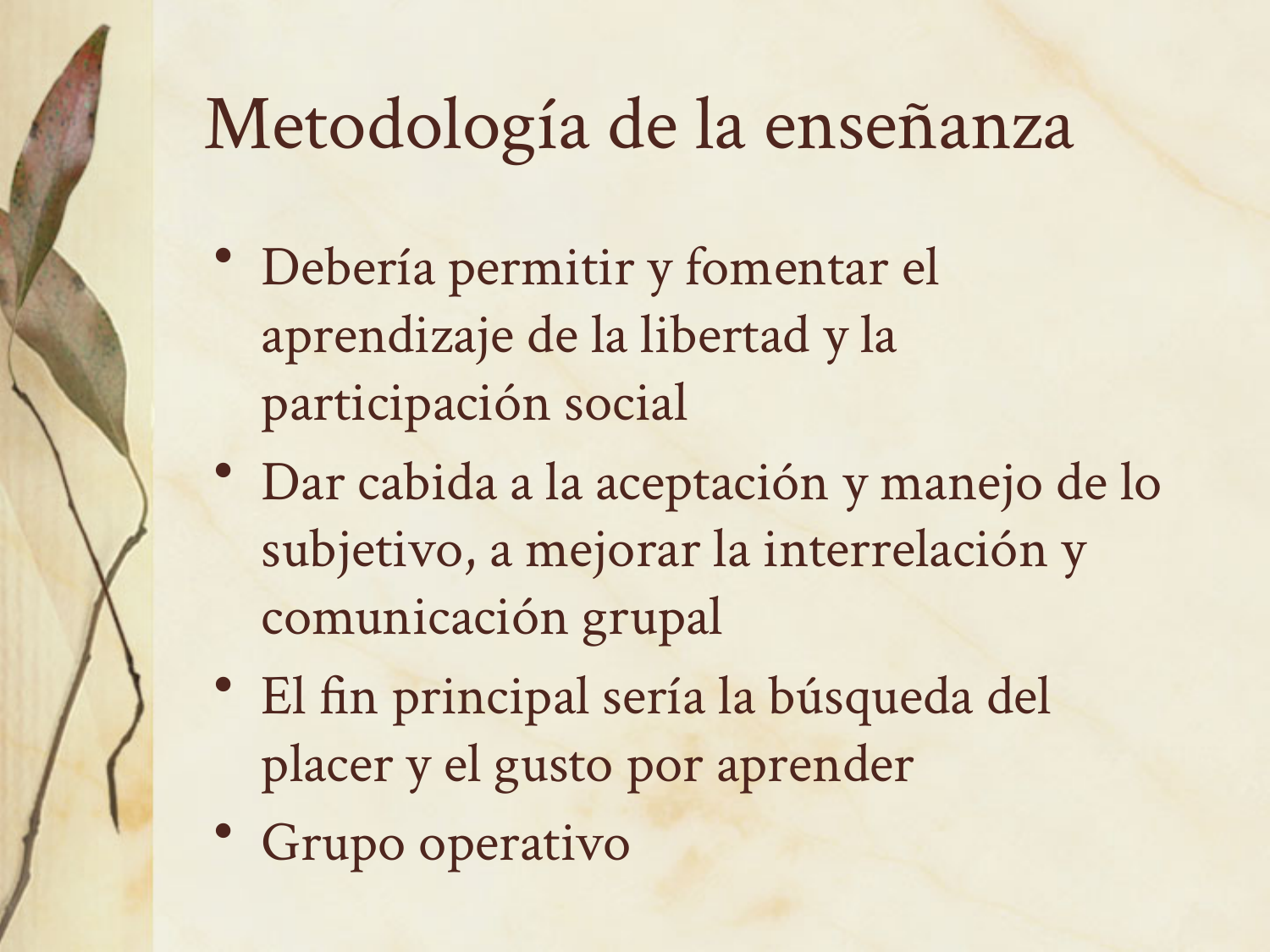

# Metodología de la enseñanza
Debería permitir y fomentar el aprendizaje de la libertad y la participación social
Dar cabida a la aceptación y manejo de lo subjetivo, a mejorar la interrelación y comunicación grupal
El fin principal sería la búsqueda del placer y el gusto por aprender
Grupo operativo